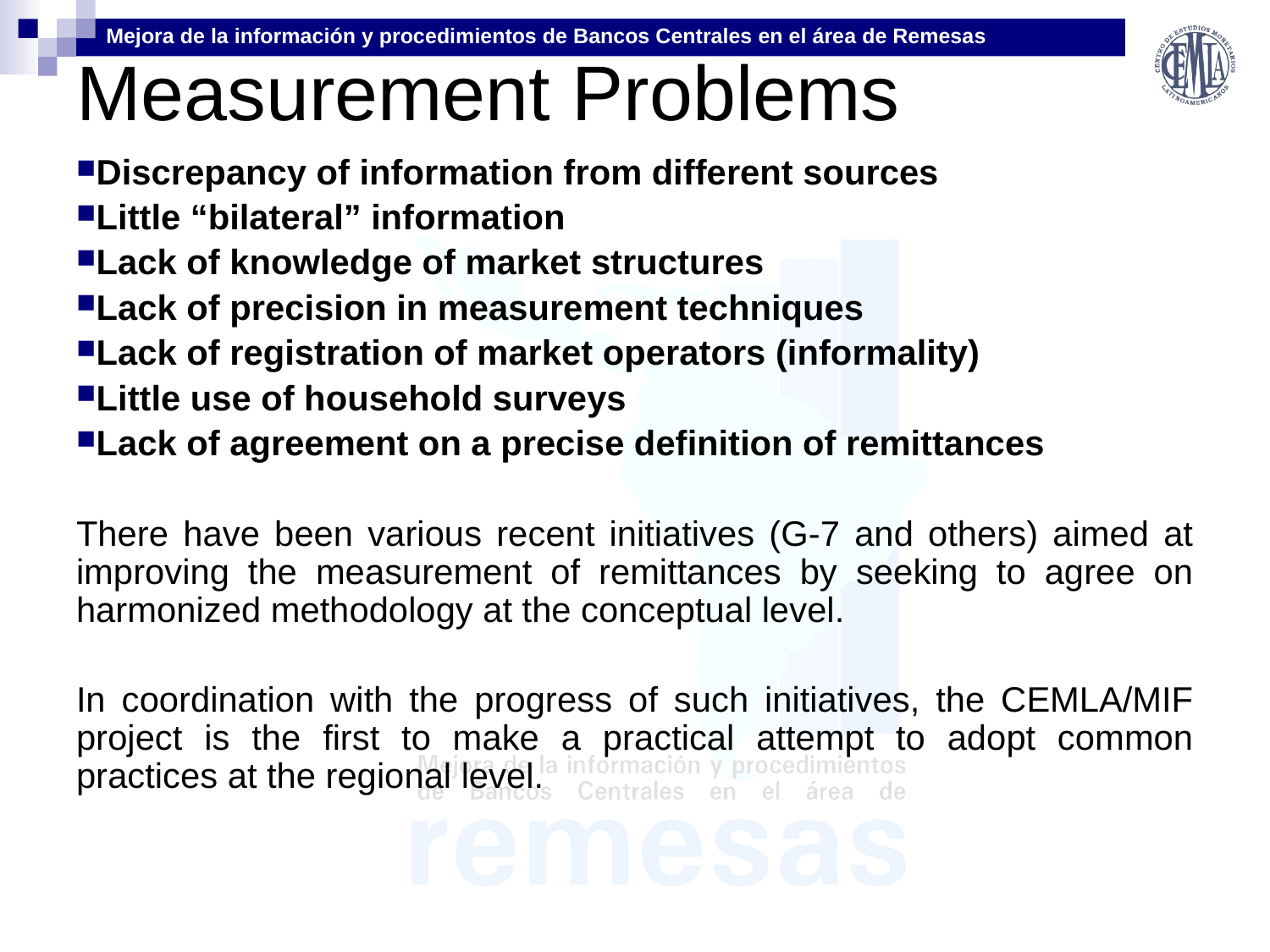

# Measurement Problems
Discrepancy of information from different sources
Little “bilateral” information
Lack of knowledge of market structures
Lack of precision in measurement techniques
Lack of registration of market operators (informality)
Little use of household surveys
Lack of agreement on a precise definition of remittances

There have been various recent initiatives (G-7 and others) aimed at improving the measurement of remittances by seeking to agree on harmonized methodology at the conceptual level.

In coordination with the progress of such initiatives, the CEMLA/MIF project is the first to make a practical attempt to adopt common practices at the regional level.